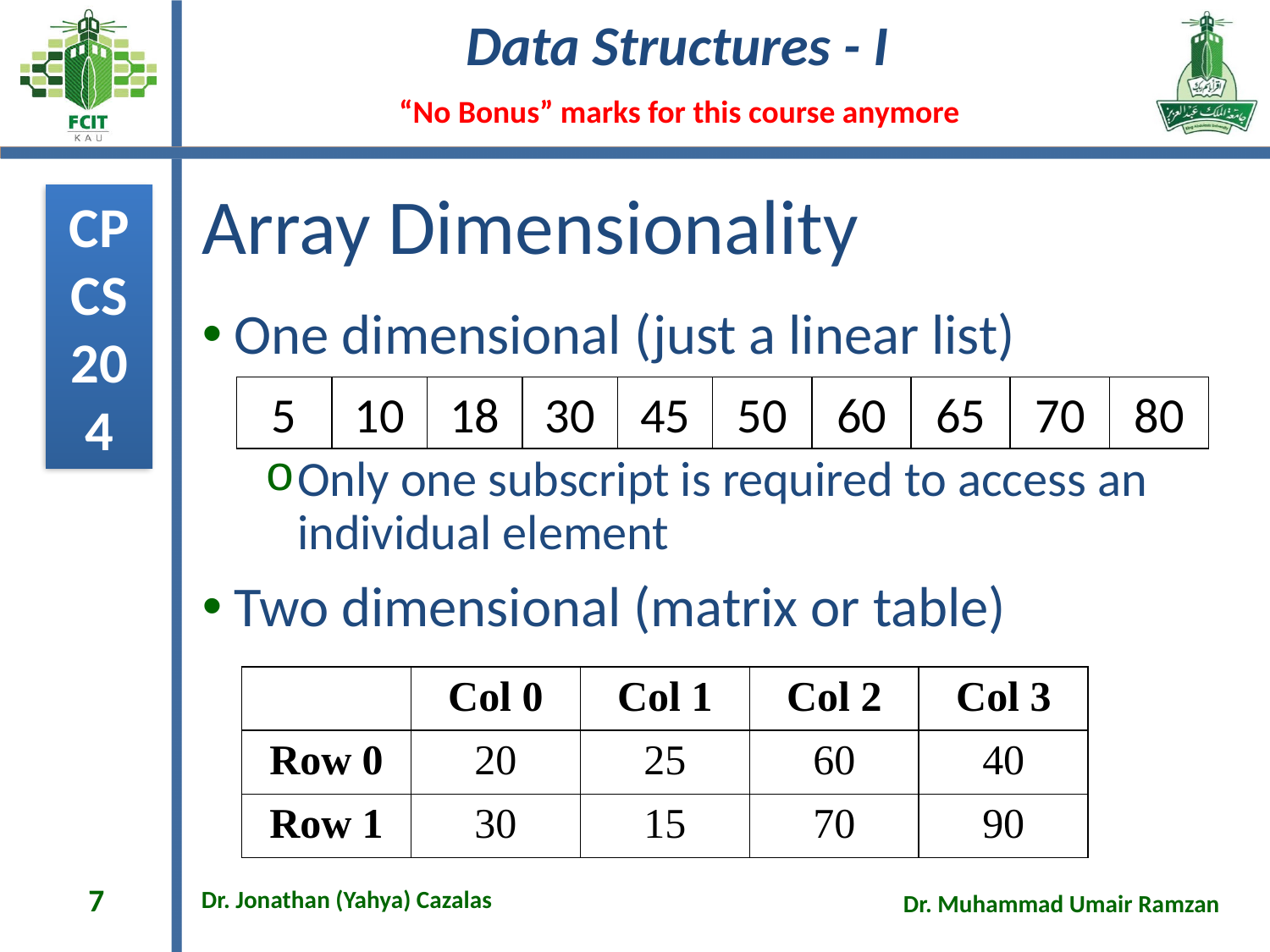

# Array Dimensionality
One dimensional (just a linear list)

Only one subscript is required to access an individual element
Two dimensional (matrix or table)
45
5
10
18
30
80
50
60
65
70
|  | Col 0 | Col 1 | Col 2 | Col 3 |
| --- | --- | --- | --- | --- |
| Row 0 | 20 | 25 | 60 | 40 |
| Row 1 | 30 | 15 | 70 | 90 |
7